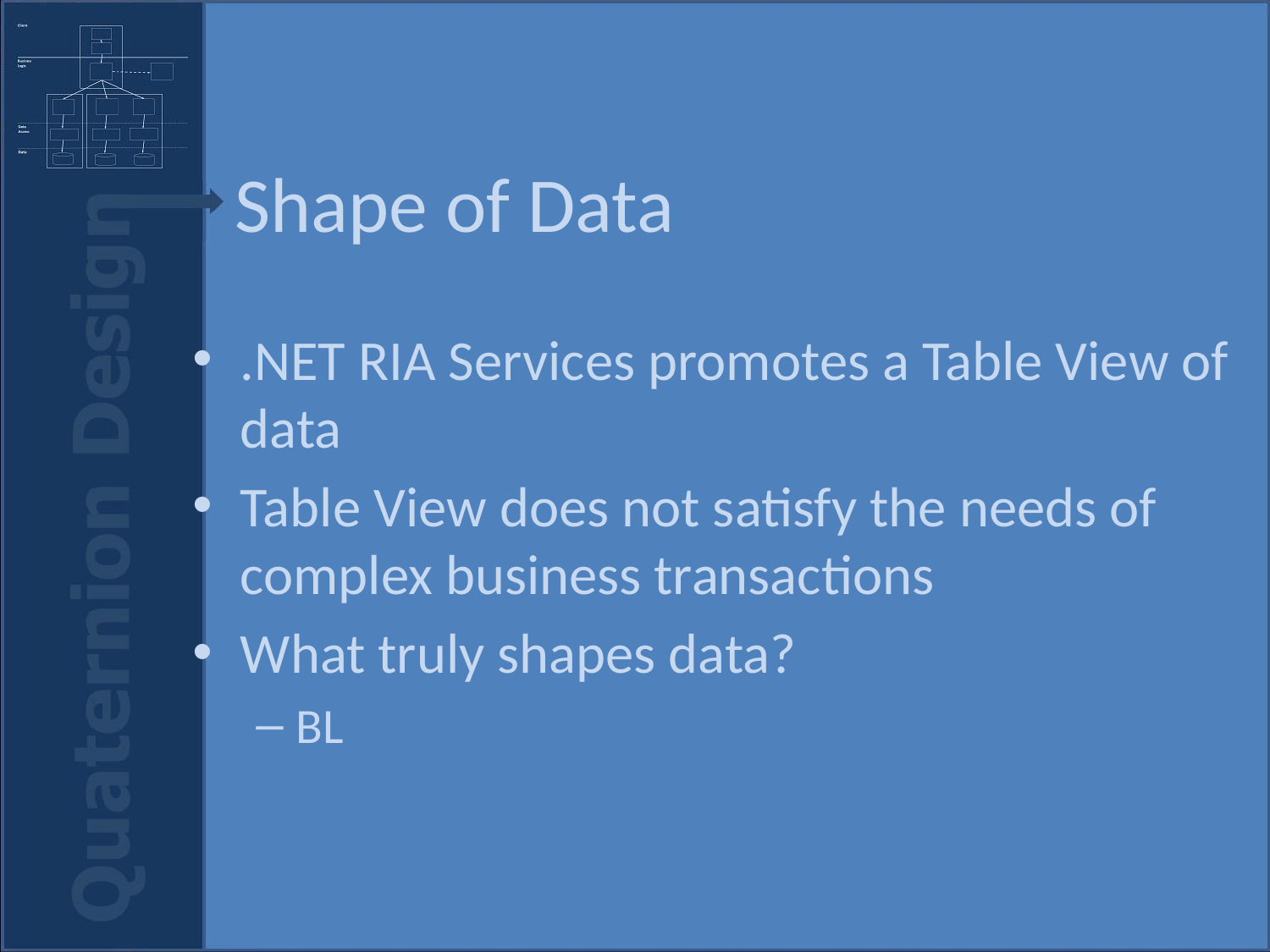

# Shape of Data
.NET RIA Services promotes a Table View of data
Table View does not satisfy the needs of complex business transactions
What truly shapes data?
BL